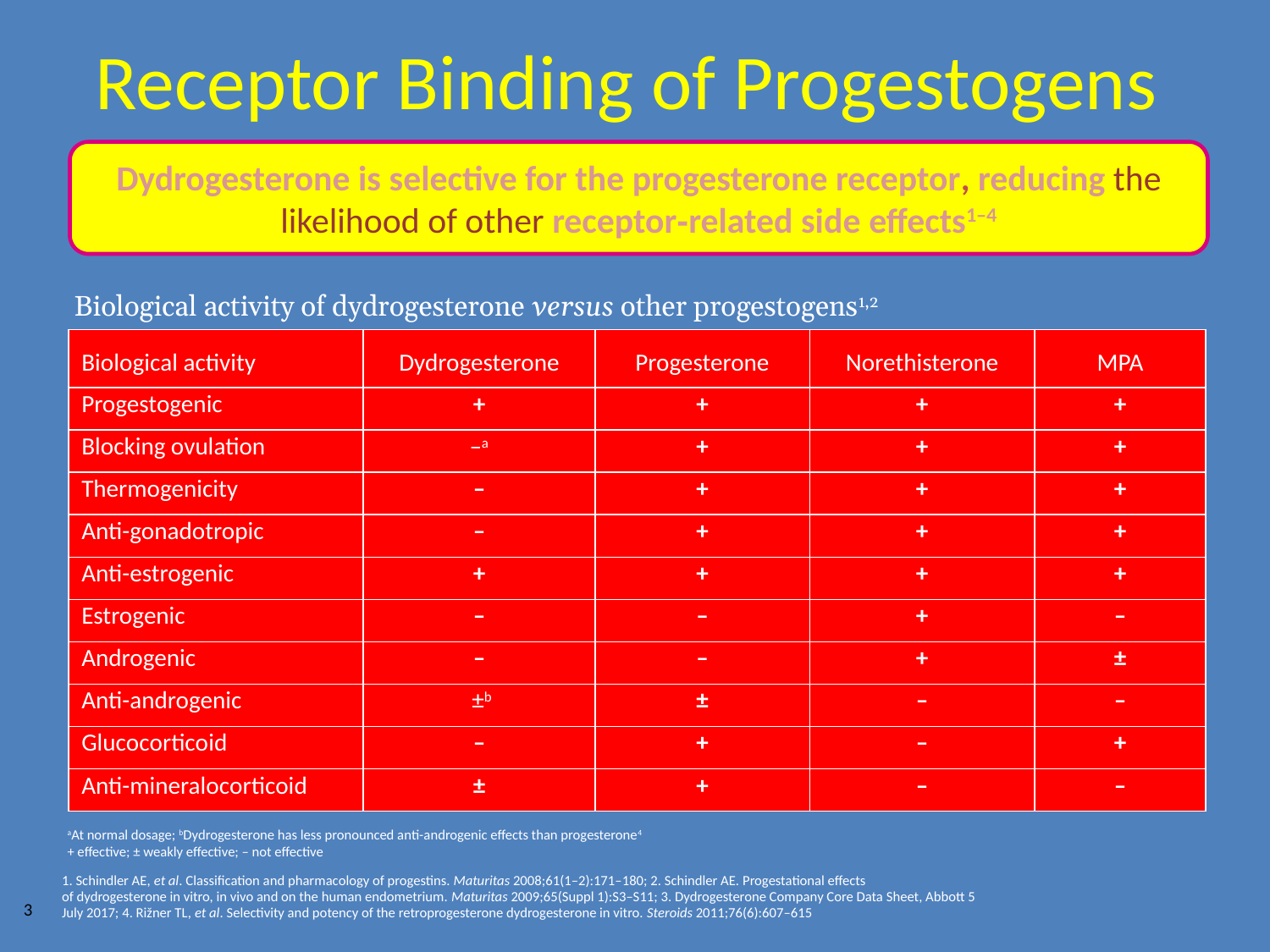

# Receptor Binding of Progestogens
Dydrogesterone is selective for the progesterone receptor, reducing the likelihood of other receptor‑related side effects1–4
Biological activity of dydrogesterone versus other progestogens1,2
| Biological activity | Dydrogesterone | Progesterone | Norethisterone | MPA |
| --- | --- | --- | --- | --- |
| Progestogenic | + | + | + | + |
| Blocking ovulation | –a | + | + | + |
| Thermogenicity | – | + | + | + |
| Anti-gonadotropic | – | + | + | + |
| Anti-estrogenic | + | + | + | + |
| Estrogenic | – | – | + | – |
| Androgenic | – | – | + | ± |
| Anti-androgenic | ±b | ± | – | – |
| Glucocorticoid | – | + | – | + |
| Anti-mineralocorticoid | ± | + | – | – |
aAt normal dosage; bDydrogesterone has less pronounced anti-androgenic effects than progesterone4
+ effective; ± weakly effective; – not effective
1. Schindler AE, et al. Classification and pharmacology of progestins. Maturitas 2008;61(1–2):171–180; 2. Schindler AE. Progestational effects
of dydrogesterone in vitro, in vivo and on the human endometrium. Maturitas 2009;65(Suppl 1):S3–S11; 3. Dydrogesterone Company Core Data Sheet, Abbott 5 July 2017; 4. Rižner TL, et al. Selectivity and potency of the retroprogesterone dydrogesterone in vitro. Steroids 2011;76(6):607–615
3